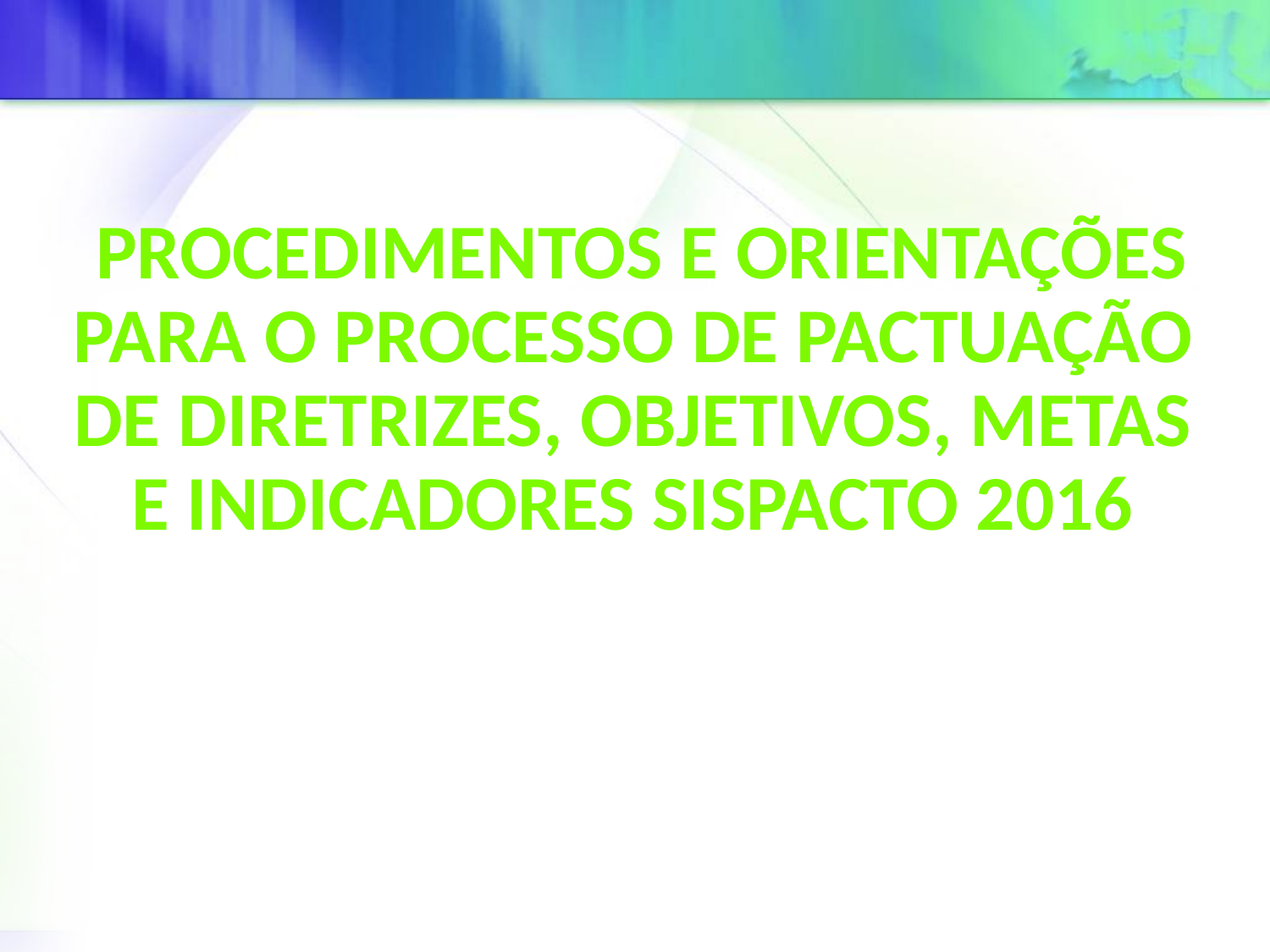

PROCEDIMENTOS E ORIENTAÇÕES
PARA O PROCESSO DE PACTUAÇÃO DE DIRETRIZES, OBJETIVOS, METAS E INDICADORES SISPACTO 2016